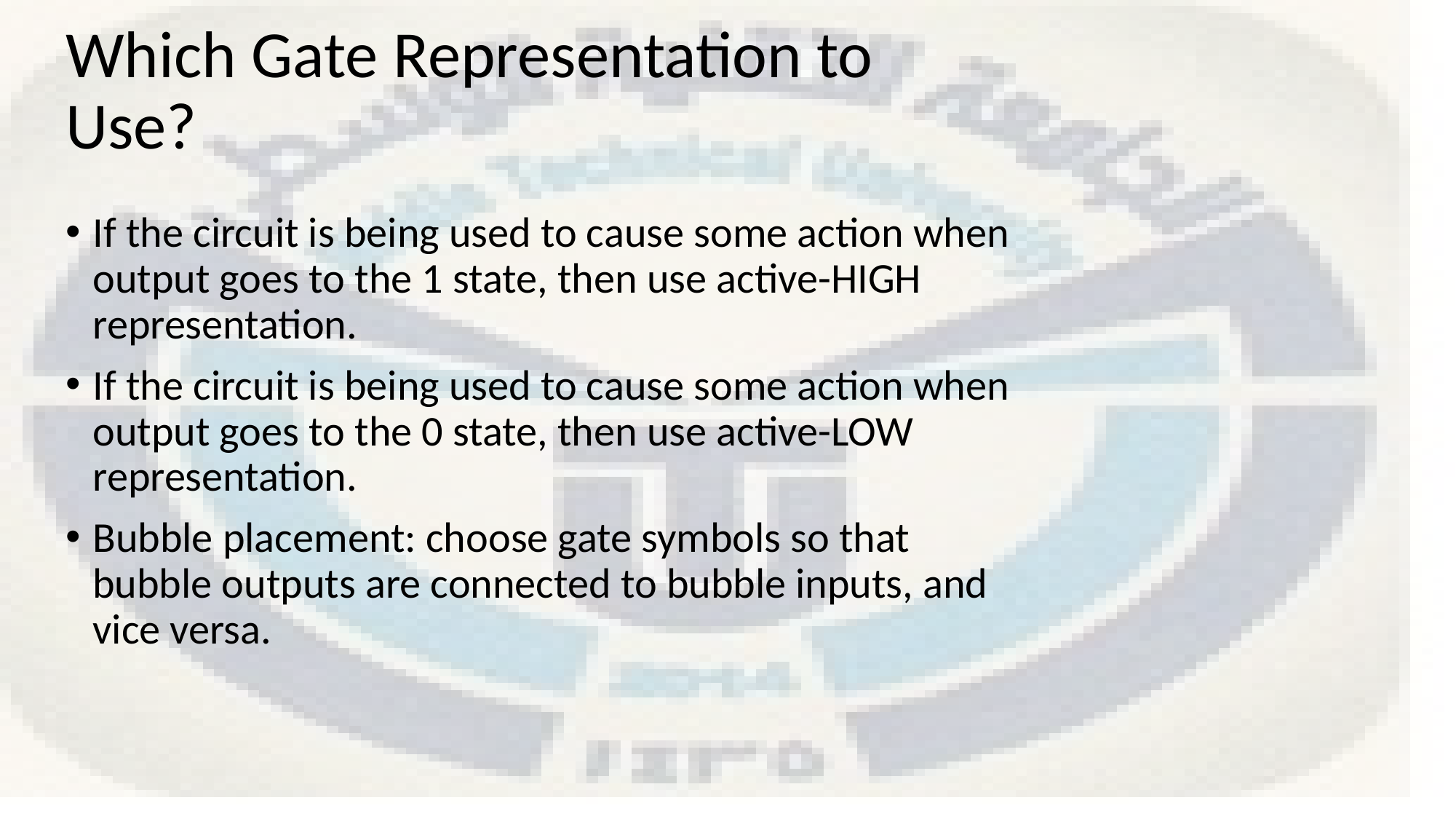

Which Gate Representation to Use?
If the circuit is being used to cause some action when output goes to the 1 state, then use active-HIGH representation.
If the circuit is being used to cause some action when output goes to the 0 state, then use active-LOW representation.
Bubble placement: choose gate symbols so that bubble outputs are connected to bubble inputs, and vice versa.